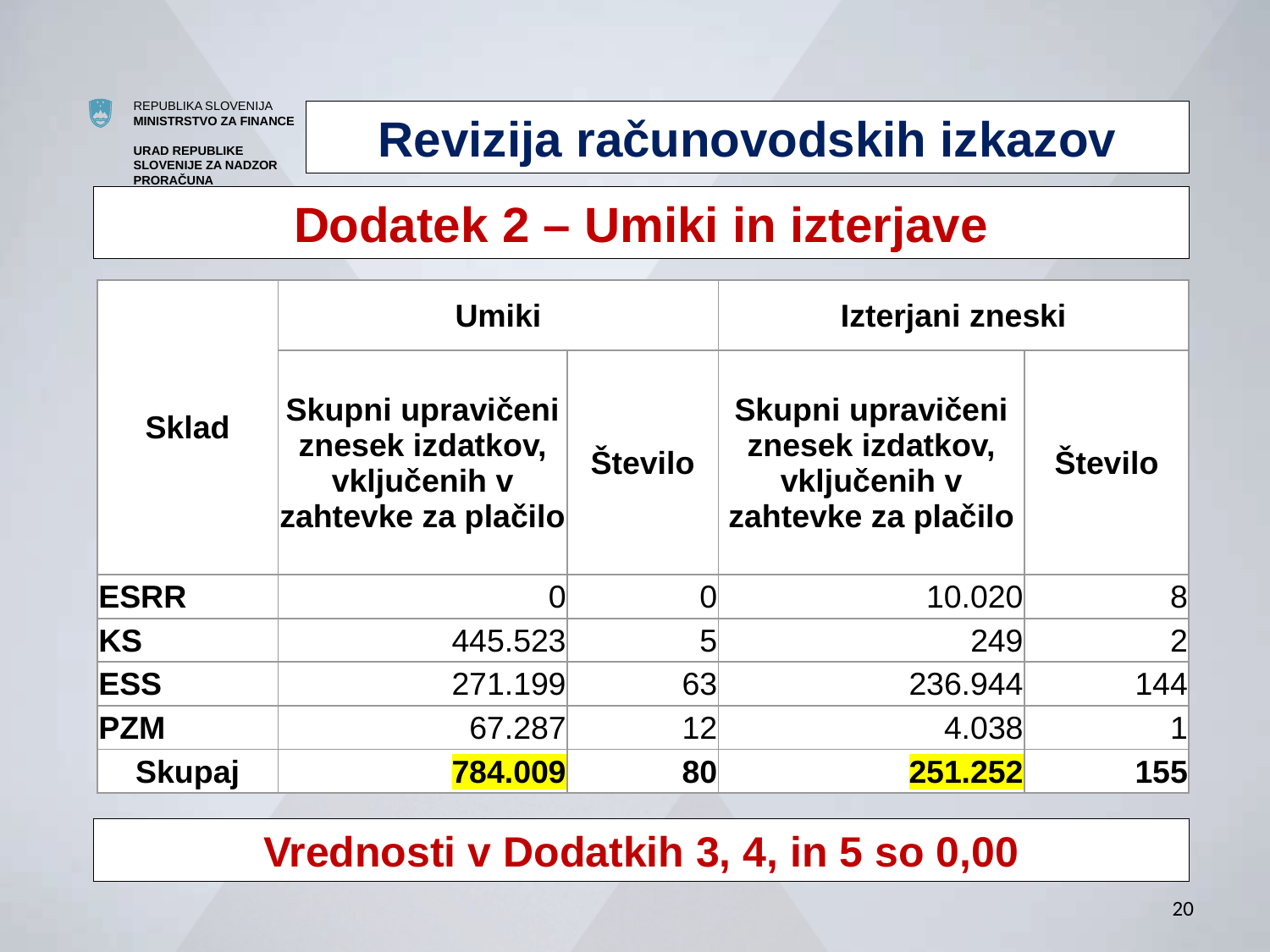

Revizija računovodskih izkazov
Dodatek 2 – Umiki in izterjave
| Sklad | Umiki |  | Izterjani zneski |  |
| --- | --- | --- | --- | --- |
|  | Skupni upravičeni znesek izdatkov, vključenih v zahtevke za plačilo | Število | Skupni upravičeni znesek izdatkov, vključenih v zahtevke za plačilo | Število |
| ESRR | 0 | 0 | 10.020 | 8 |
| KS | 445.523 | 5 | 249 | 2 |
| ESS | 271.199 | 63 | 236.944 | 144 |
| PZM | 67.287 | 12 | 4.038 | 1 |
| Skupaj | 784.009 | 80 | 251.252 | 155 |
Vrednosti v Dodatkih 3, 4, in 5 so 0,00
20